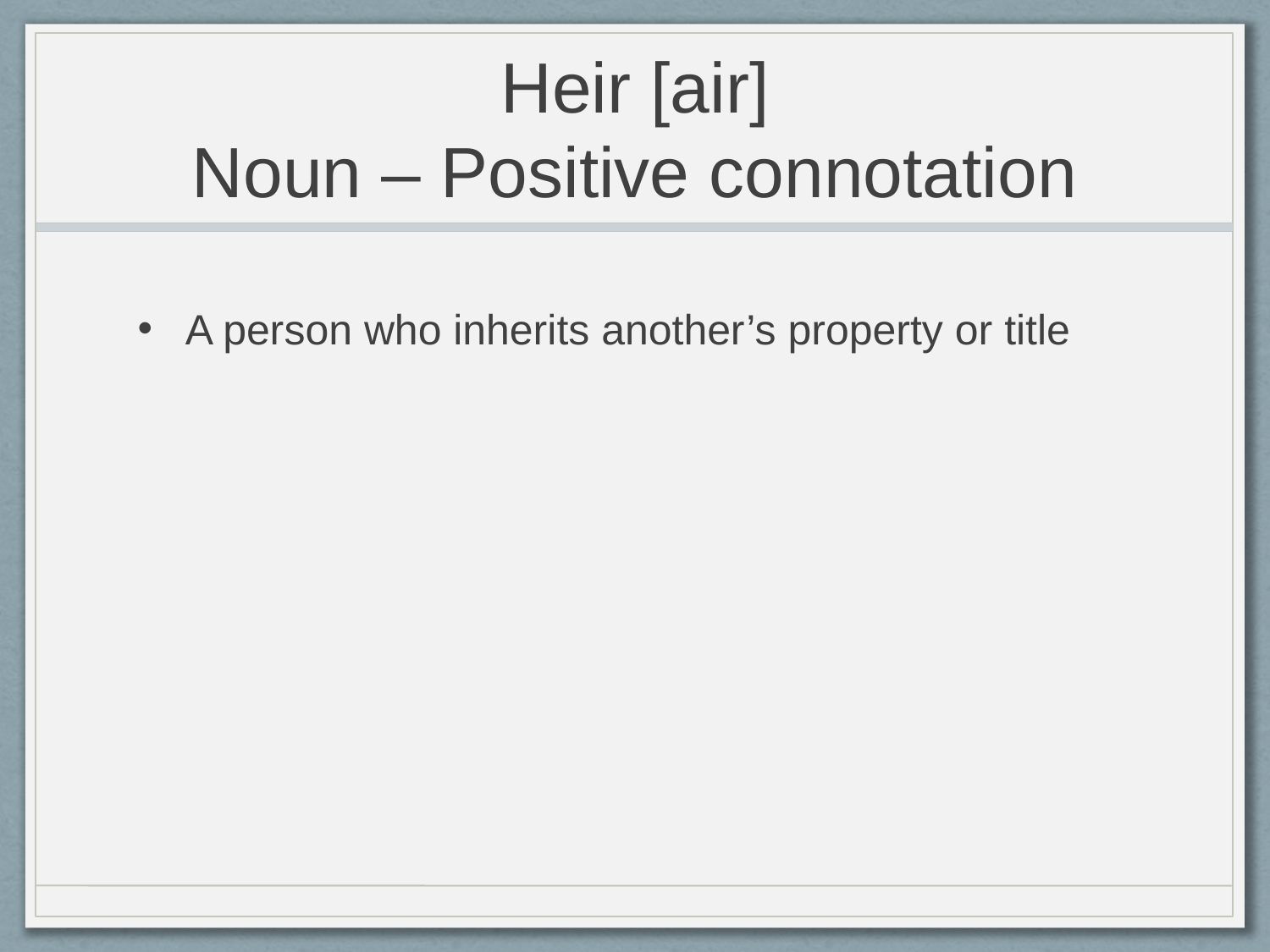

# Heir [air] Noun – Positive connotation
A person who inherits another’s property or title